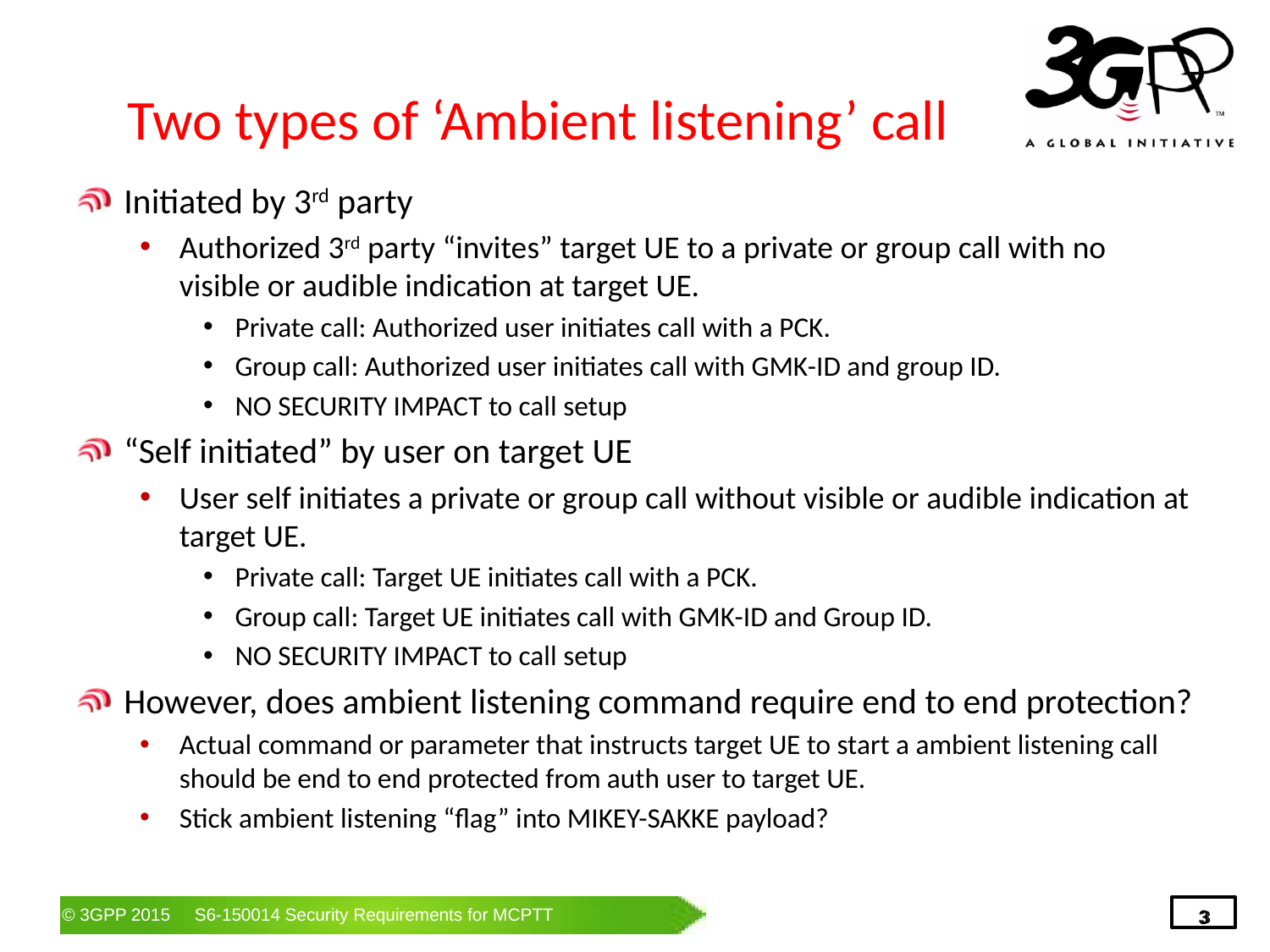

# Two types of ‘Ambient listening’ call
Initiated by 3rd party
Authorized 3rd party “invites” target UE to a private or group call with no visible or audible indication at target UE.
Private call: Authorized user initiates call with a PCK.
Group call: Authorized user initiates call with GMK-ID and group ID.
NO SECURITY IMPACT to call setup
“Self initiated” by user on target UE
User self initiates a private or group call without visible or audible indication at target UE.
Private call: Target UE initiates call with a PCK.
Group call: Target UE initiates call with GMK-ID and Group ID.
NO SECURITY IMPACT to call setup
However, does ambient listening command require end to end protection?
Actual command or parameter that instructs target UE to start a ambient listening call should be end to end protected from auth user to target UE.
Stick ambient listening “flag” into MIKEY-SAKKE payload?
3